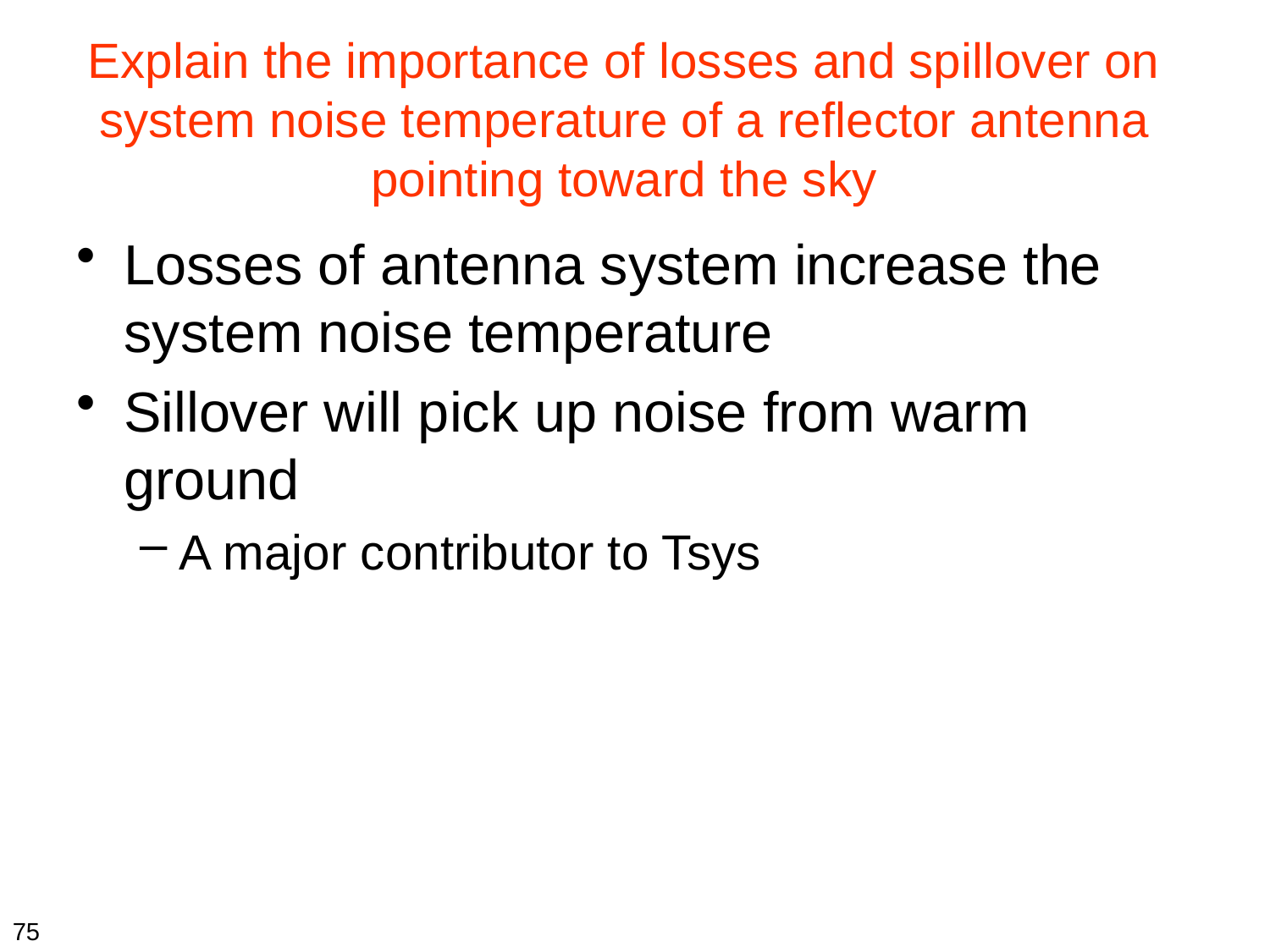

# Explain the importance of losses and spillover on system noise temperature of a reflector antenna pointing toward the sky
Losses of antenna system increase the system noise temperature
Sillover will pick up noise from warm ground
A major contributor to Tsys